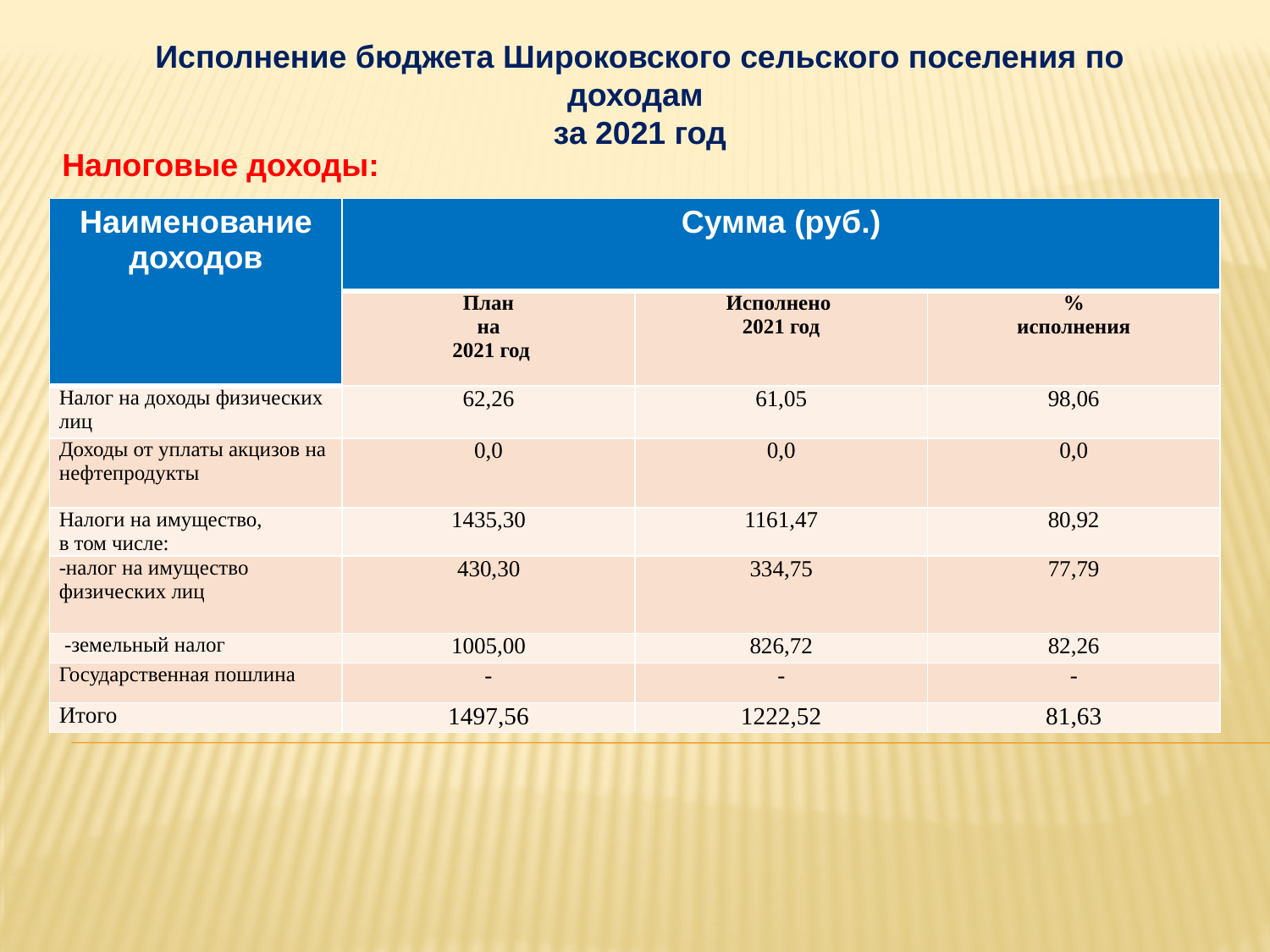

Исполнение бюджета Широковского сельского поселения по доходам
за 2021 год
Налоговые доходы:
| Наименование доходов | Сумма (руб.) |  |  |
| --- | --- | --- | --- |
|  | План на 2021 год | Исполнено 2021 год | % исполнения |
| Налог на доходы физических лиц | 62,26 | 61,05 | 98,06 |
| Доходы от уплаты акцизов на нефтепродукты | 0,0 | 0,0 | 0,0 |
| Налоги на имущество, в том числе: | 1435,30 | 1161,47 | 80,92 |
| -налог на имущество физических лиц | 430,30 | 334,75 | 77,79 |
| -земельный налог | 1005,00 | 826,72 | 82,26 |
| Государственная пошлина | - | - | - |
| Итого | 1497,56 | 1222,52 | 81,63 |